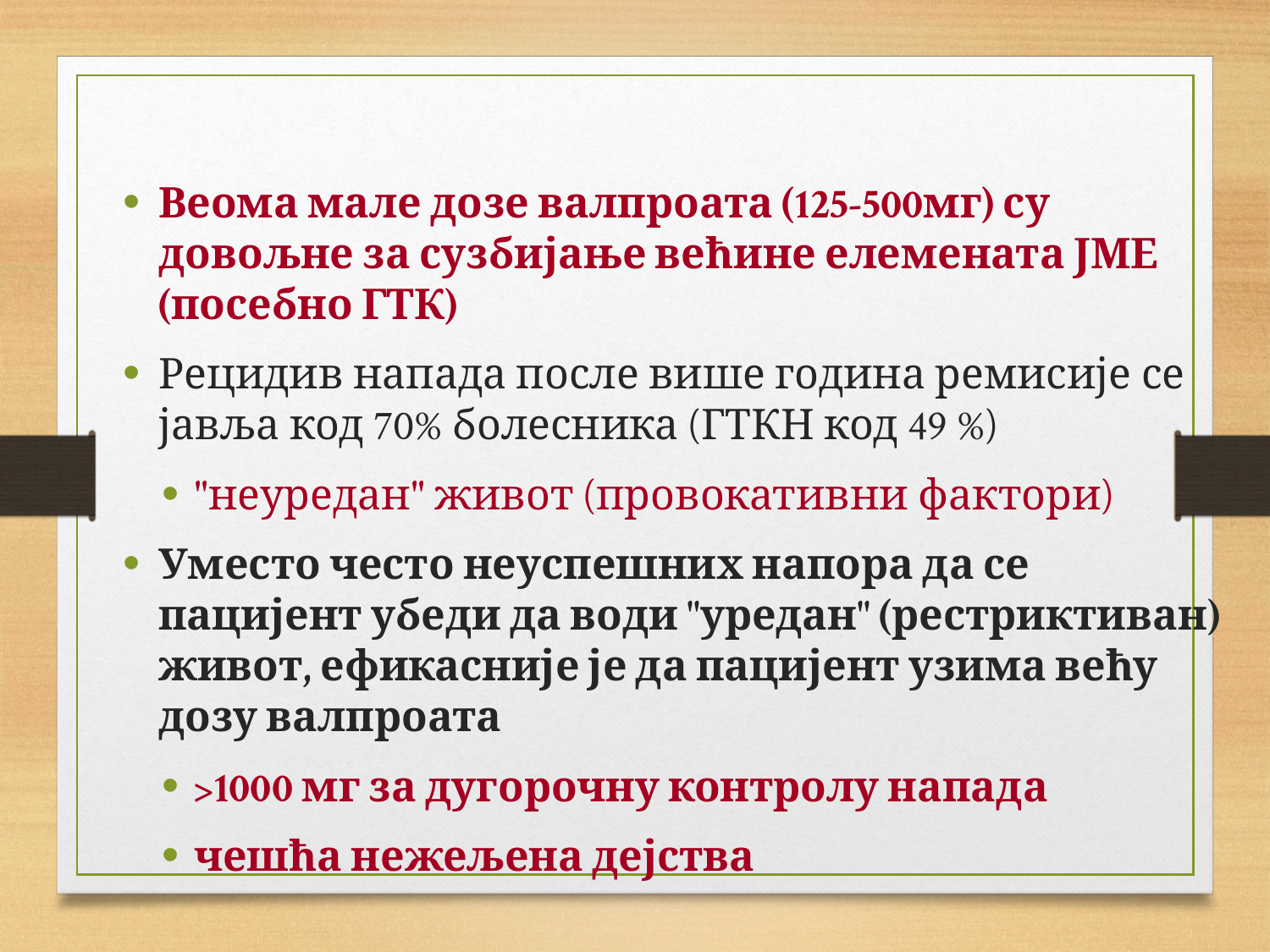

Веома мале дозе валпроата (125-500мг) су довољне за сузбијање већине елемената ЈМЕ (посебно ГТК)
Рецидив напада после више година ремисије се јавља код 70% болесника (ГТКН код 49 %)
"неуредан" живот (провокативни фактори)
Уместо често неуспешних напора да се пацијент убеди да води "уредан" (рестриктиван) живот, ефикасније је да пацијент узима већу дозу валпроата
>1000 мг за дугорочну контролу напада
чешћа нежељена дејства